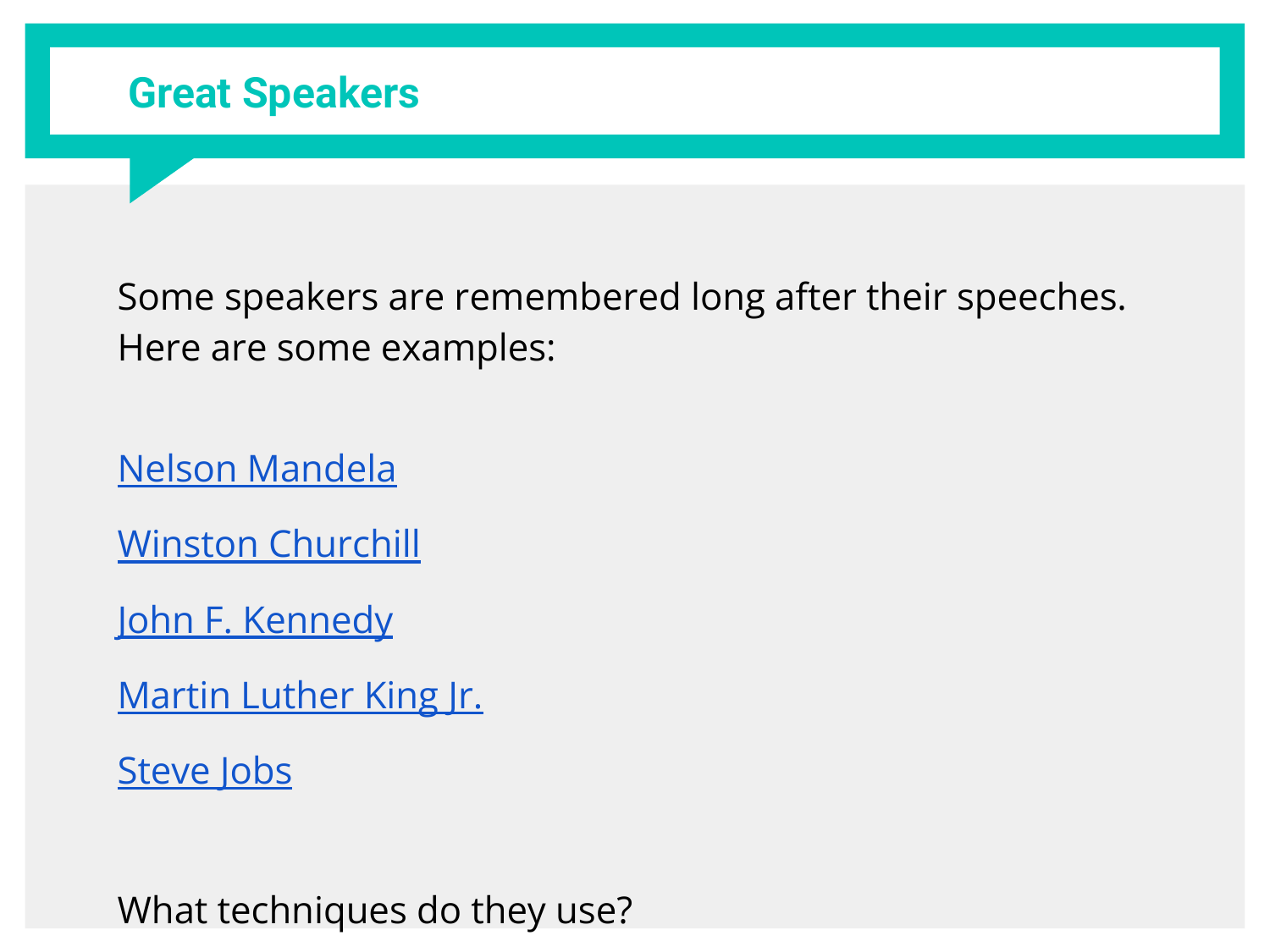

# Great Speakers
Some speakers are remembered long after their speeches. Here are some examples:

Nelson Mandela
Winston Churchill
John F. Kennedy
Martin Luther King Jr.
Steve Jobs

What techniques do they use?